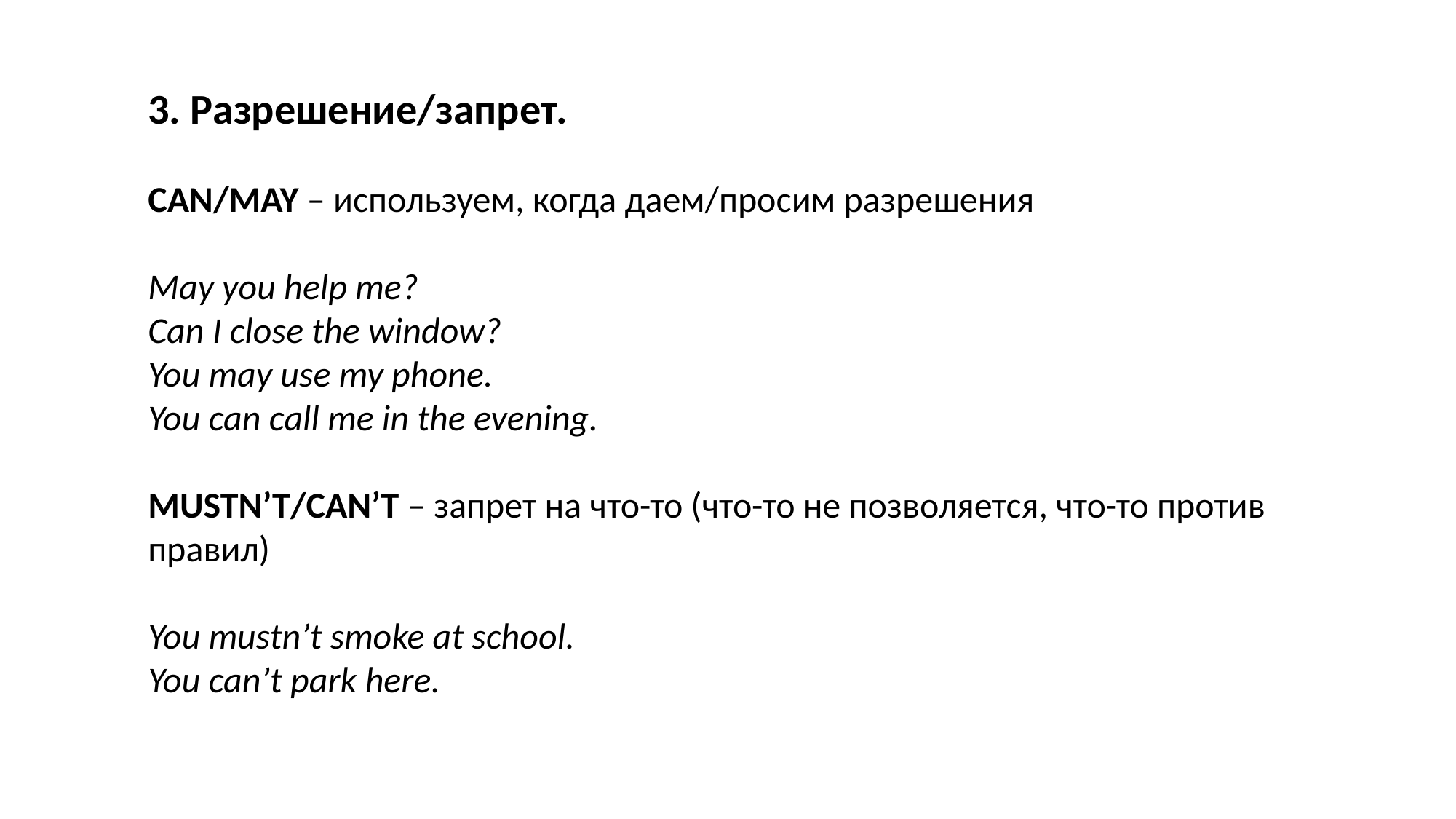

3. Разрешение/запрет.

CAN/MAY – используем, когда даем/просим разрешения

May you help me?
Can I close the window?
You may use my phone.
You can call me in the evening.

MUSTN’T/CAN’T – запрет на что-то (что-то не позволяется, что-то против правил)

You mustn’t smoke at school.
You can’t park here.